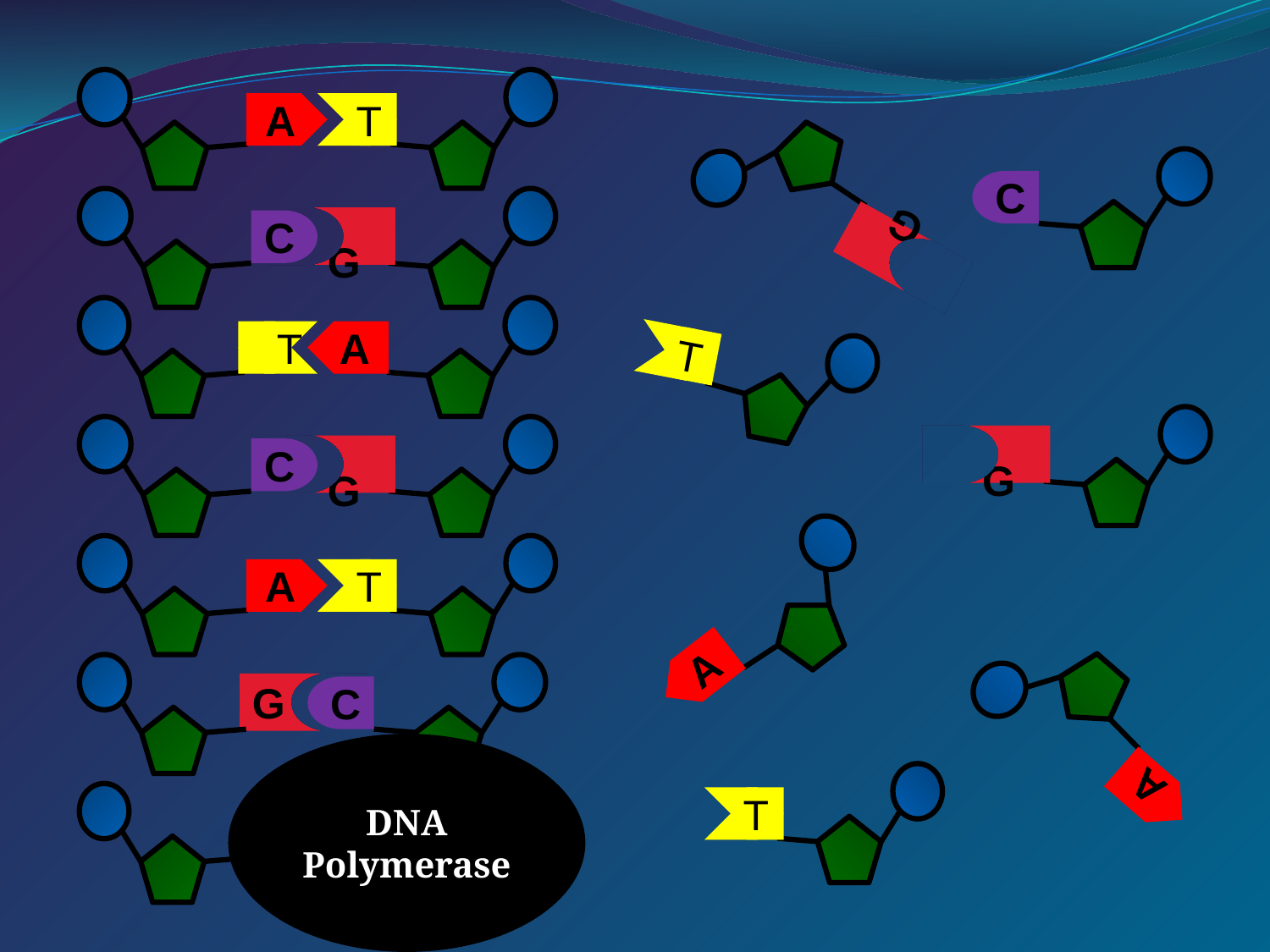

A

C

T

C

A

G

T

T

  G

C

  G

A

T

  G

  G

T

A

C

A
DNA
Polymerase

T

A